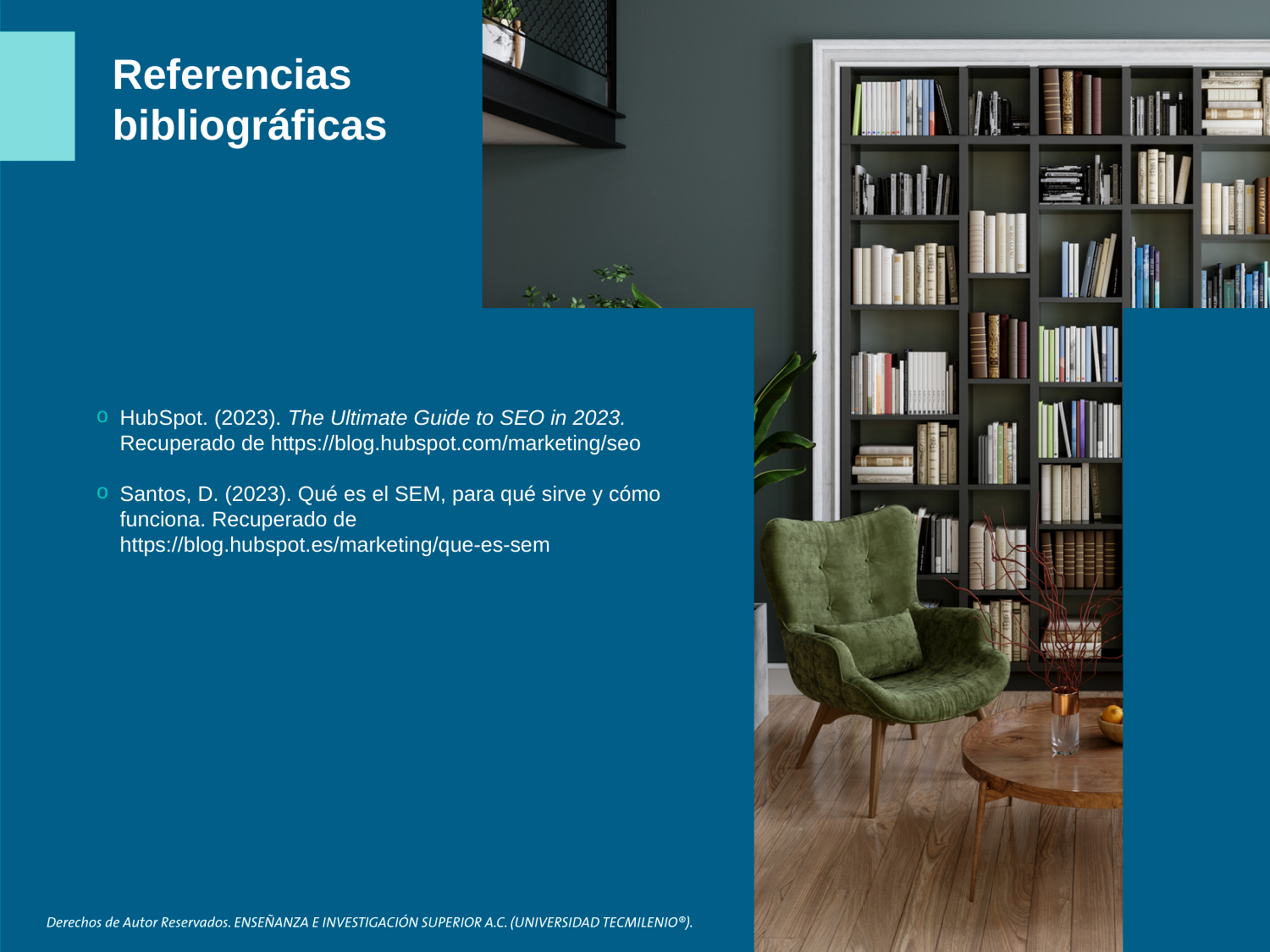

HubSpot. (2023). The Ultimate Guide to SEO in 2023. Recuperado de https://blog.hubspot.com/marketing/seo

Santos, D. (2023). Qué es el SEM, para qué sirve y cómo funciona. Recuperado de https://blog.hubspot.es/marketing/que-es-sem